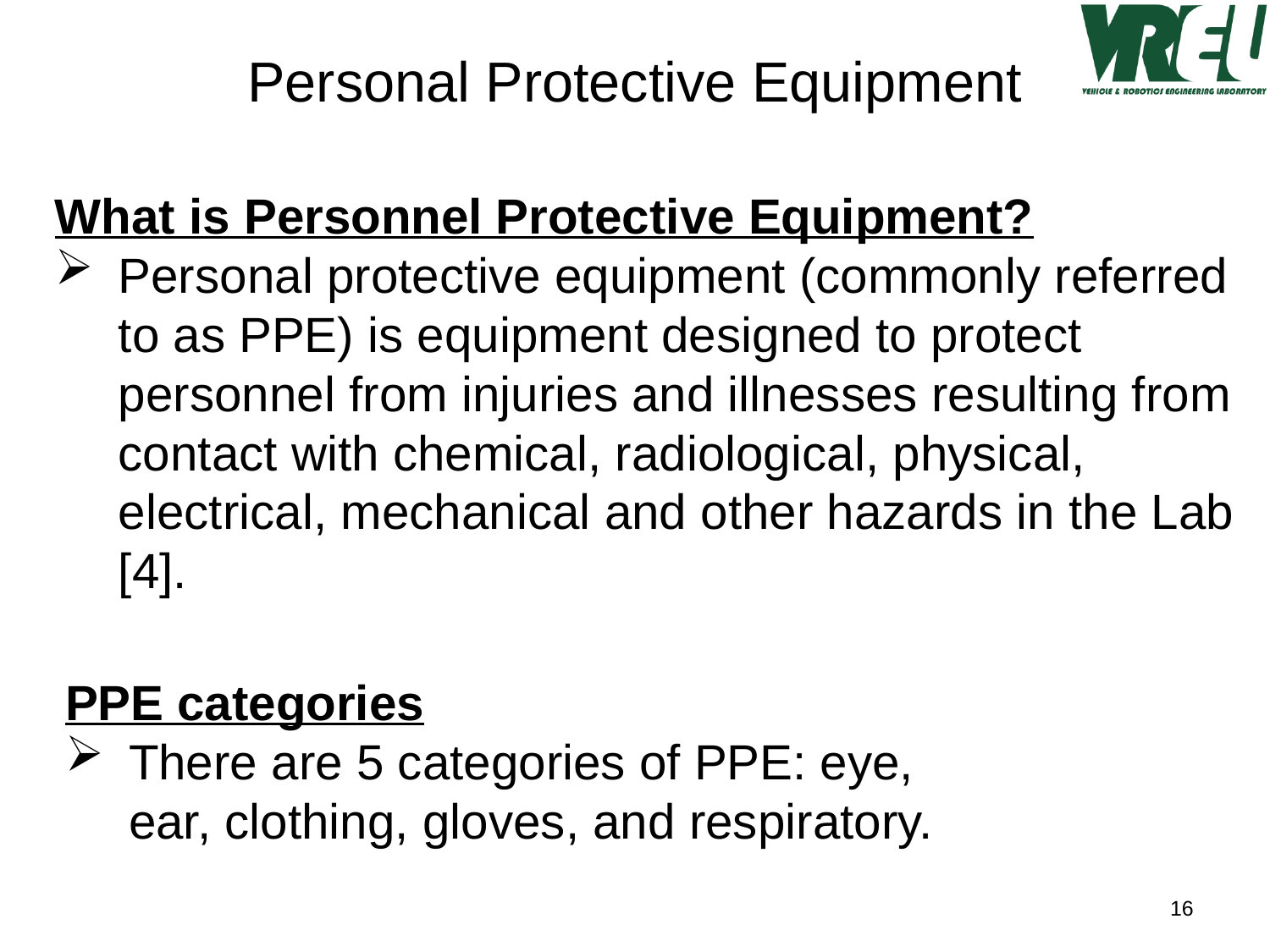

Personal Protective Equipment
What is Personnel Protective Equipment?
Personal protective equipment (commonly referred to as PPE) is equipment designed to protect personnel from injuries and illnesses resulting from contact with chemical, radiological, physical, electrical, mechanical and other hazards in the Lab [4].
PPE categories
There are 5 categories of PPE: eye, ear, clothing, gloves, and respiratory.
16